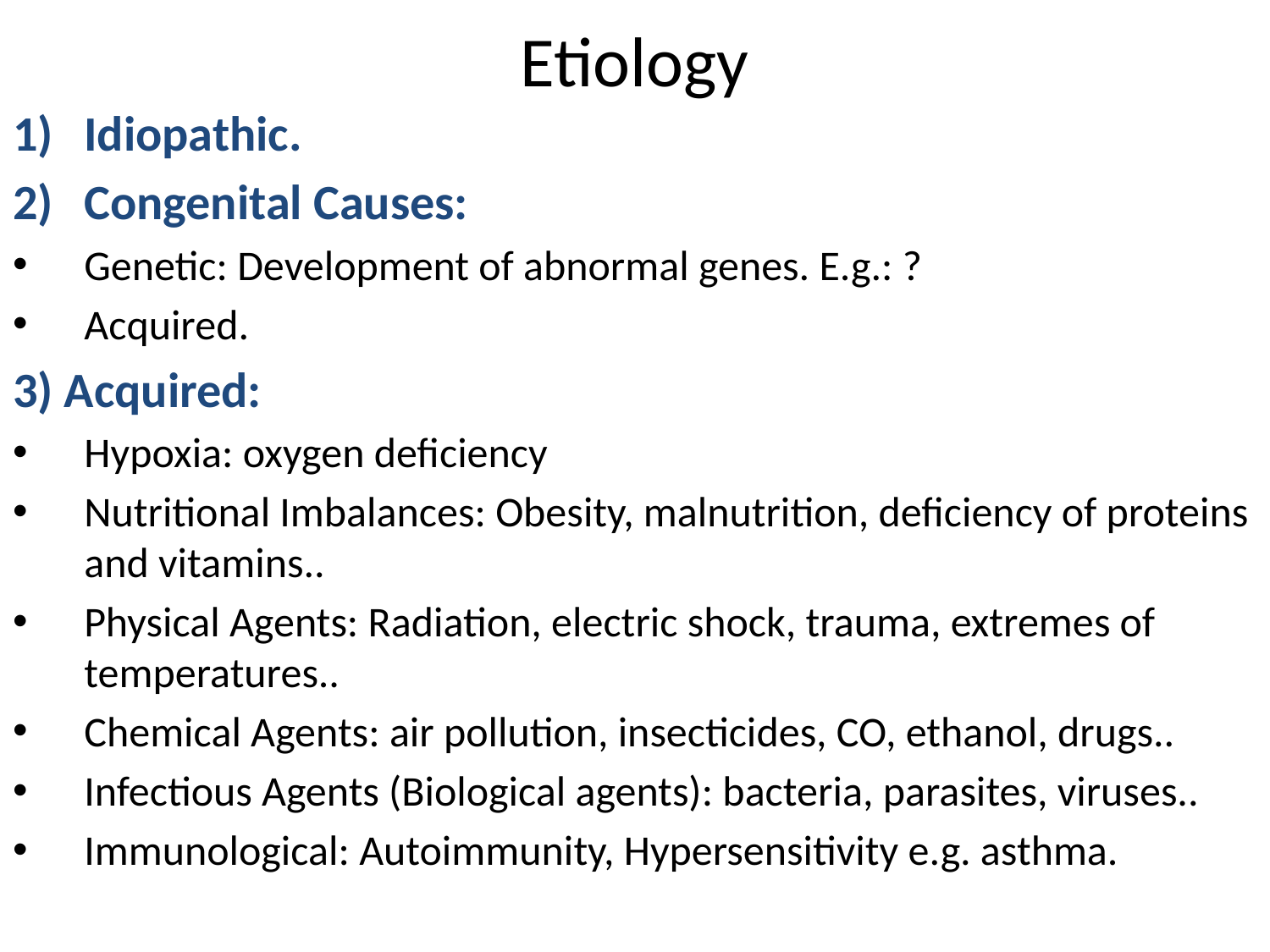

# Etiology
Idiopathic.
Congenital Causes:
Genetic: Development of abnormal genes. E.g.: ?
Acquired.
3) Acquired:
Hypoxia: oxygen deficiency
Nutritional Imbalances: Obesity, malnutrition, deficiency of proteins and vitamins..
Physical Agents: Radiation, electric shock, trauma, extremes of temperatures..
Chemical Agents: air pollution, insecticides, CO, ethanol, drugs..
Infectious Agents (Biological agents): bacteria, parasites, viruses..
Immunological: Autoimmunity, Hypersensitivity e.g. asthma.